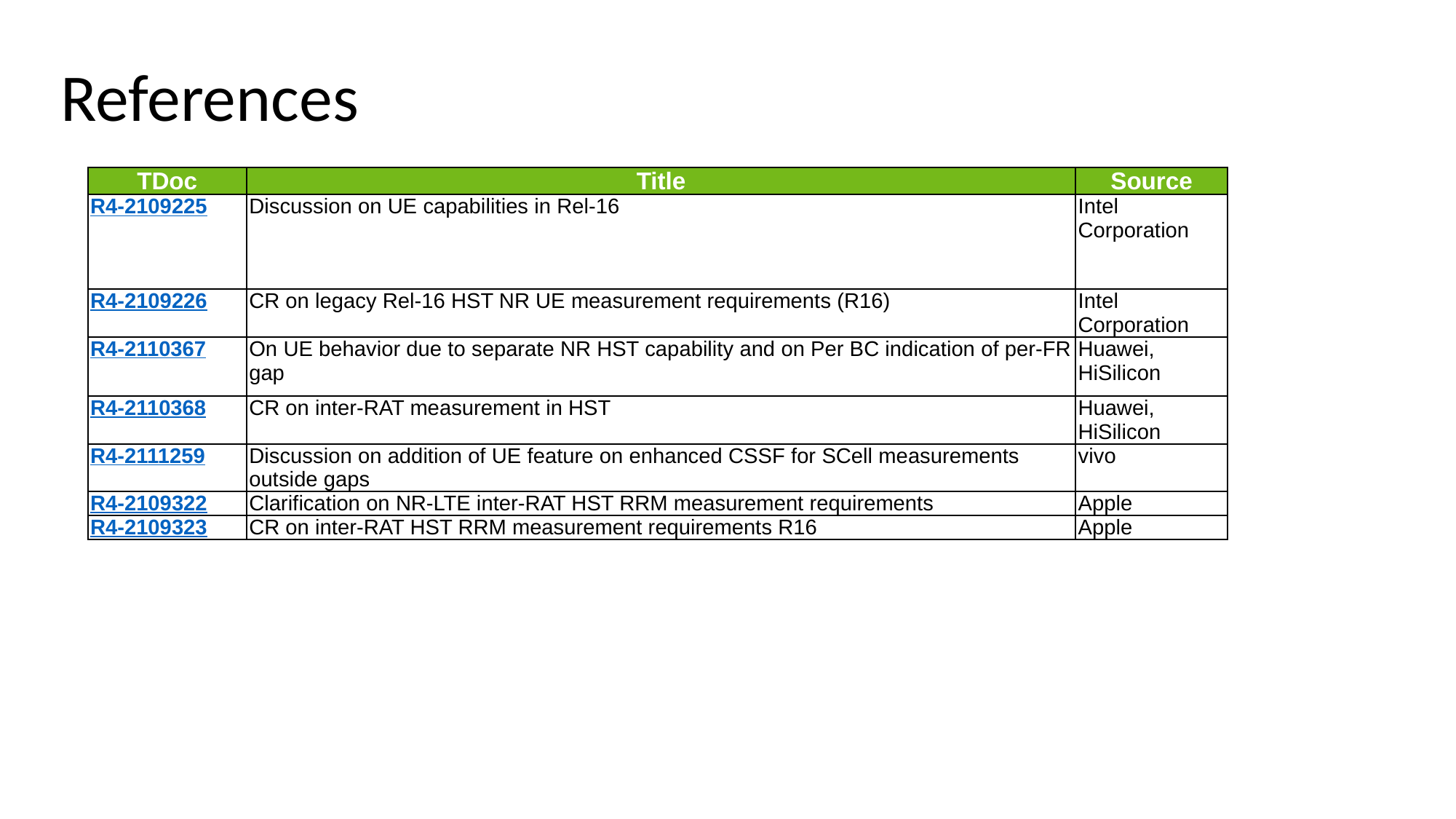

# References
| TDoc | Title | Source |
| --- | --- | --- |
| R4-2109225 | Discussion on UE capabilities in Rel-16 | Intel Corporation |
| R4-2109226 | CR on legacy Rel-16 HST NR UE measurement requirements (R16) | Intel Corporation |
| R4-2110367 | On UE behavior due to separate NR HST capability and on Per BC indication of per-FR gap | Huawei, HiSilicon |
| R4-2110368 | CR on inter-RAT measurement in HST | Huawei, HiSilicon |
| R4-2111259 | Discussion on addition of UE feature on enhanced CSSF for SCell measurements outside gaps | vivo |
| R4-2109322 | Clarification on NR-LTE inter-RAT HST RRM measurement requirements | Apple |
| R4-2109323 | CR on inter-RAT HST RRM measurement requirements R16 | Apple |